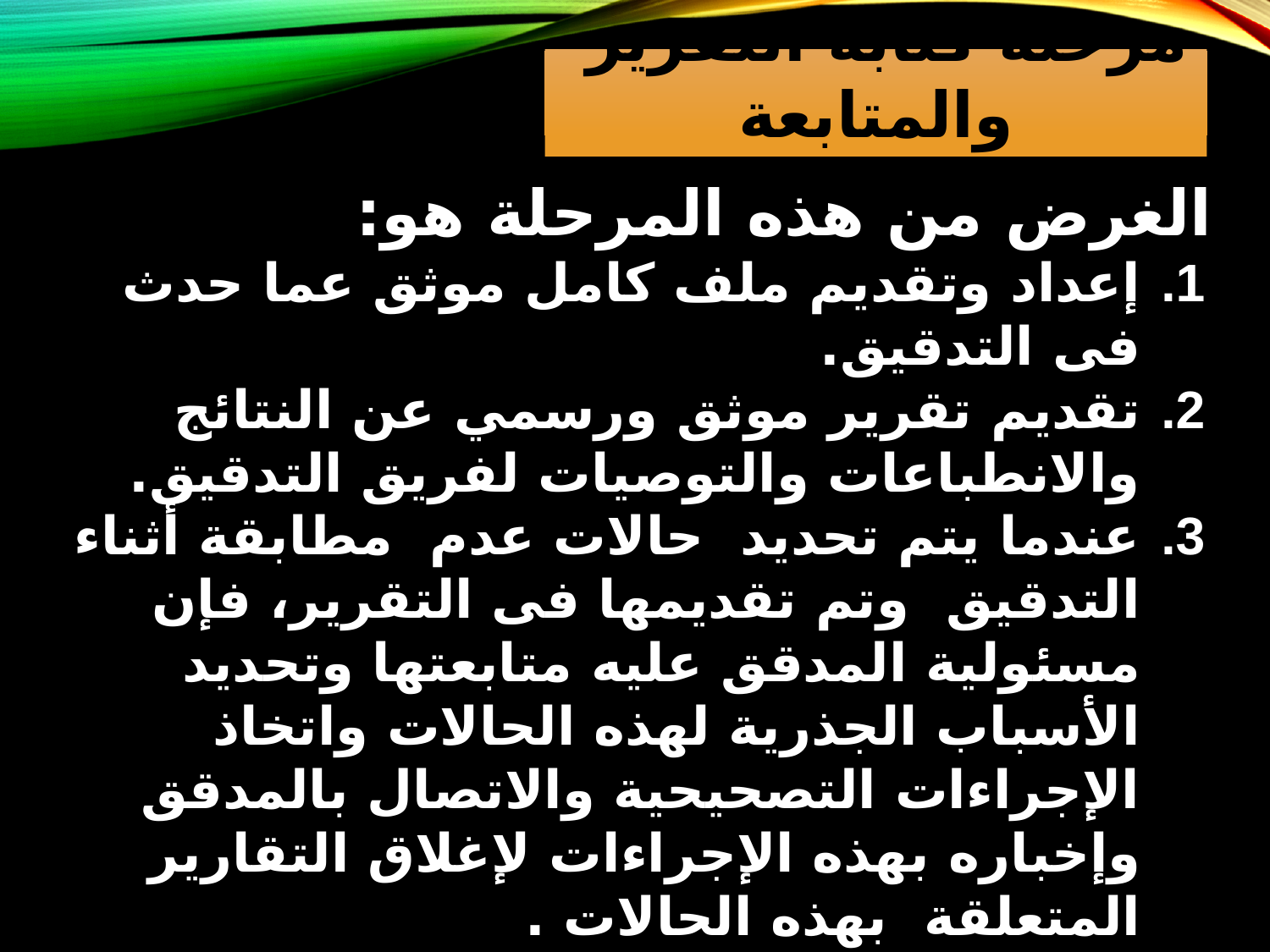

مرحلة كتابة التقرير والمتابعة
الغرض من هذه المرحلة هو:
إعداد وتقديم ملف كامل موثق عما حدث فى التدقيق.
تقديم تقرير موثق ورسمي عن النتائج والانطباعات والتوصيات لفريق التدقيق.
عندما يتم تحديد  حالات عدم  مطابقة أثناء التدقيق  وتم تقديمها فى التقرير، فإن مسئولية المدقق عليه متابعتها وتحديد الأسباب الجذرية لهذه الحالات واتخاذ الإجراءات التصحيحية والاتصال بالمدقق وإخباره بهذه الإجراءات لإغلاق التقارير المتعلقة  بهذه الحالات .